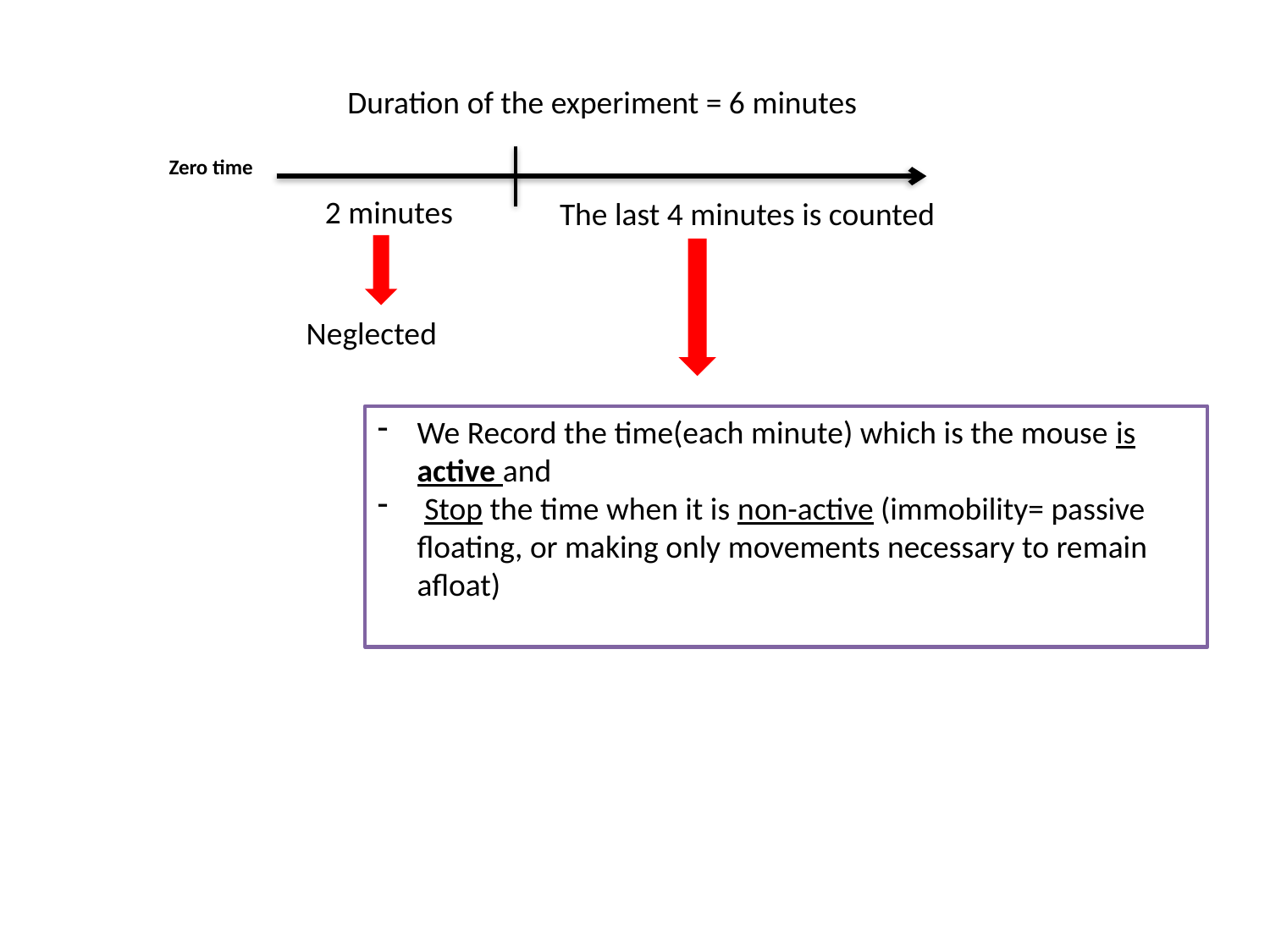

Duration of the experiment = 6 minutes
Zero time
2 minutes
The last 4 minutes is counted

Neglected
We Record the time(each minute) which is the mouse is active and
 Stop the time when it is non-active (immobility= passive floating, or making only movements necessary to remain afloat)